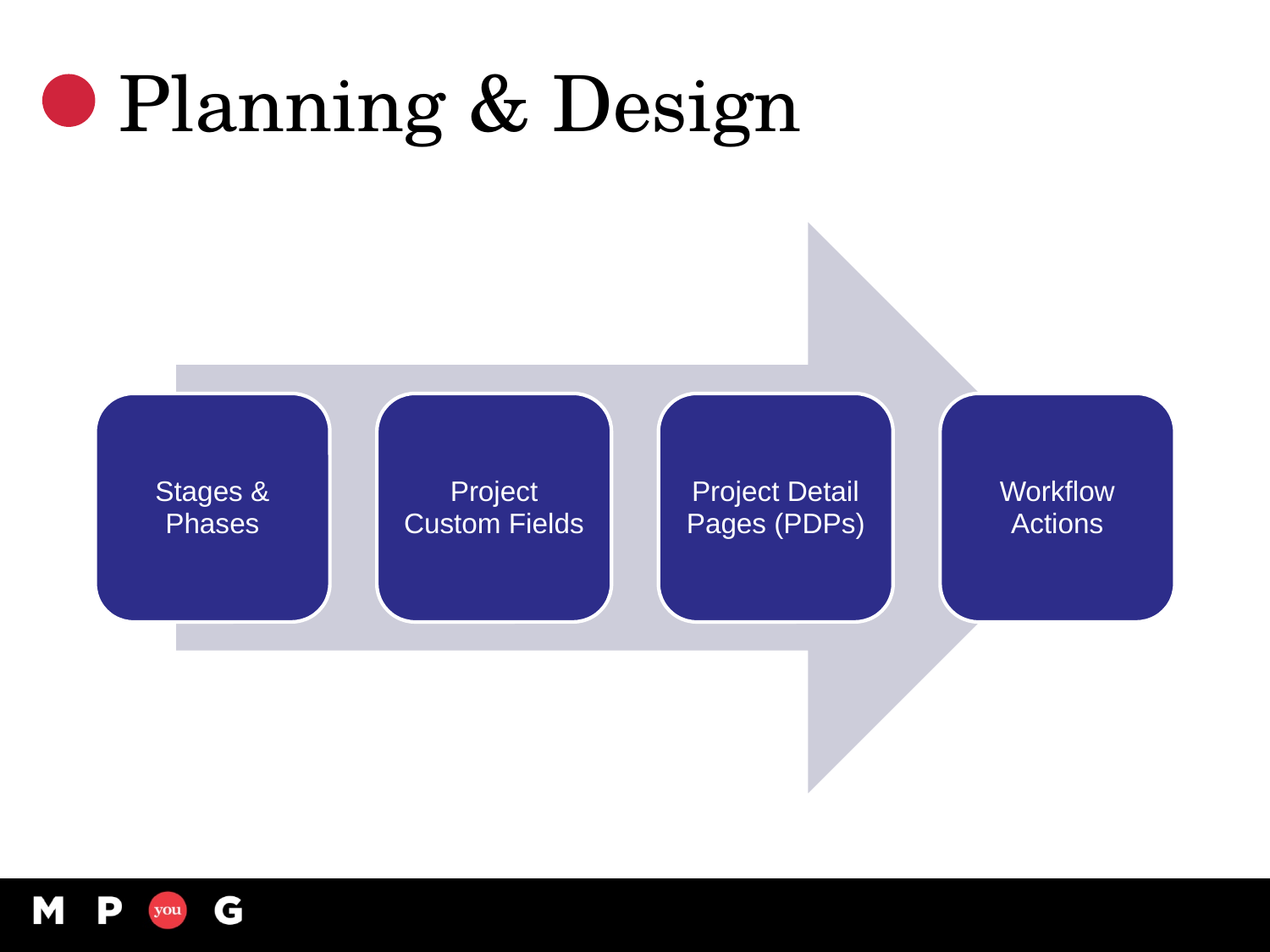

# Planning & Design
Stages & Phases
Project Custom Fields
Project Detail Pages (PDPs)
Workflow Actions